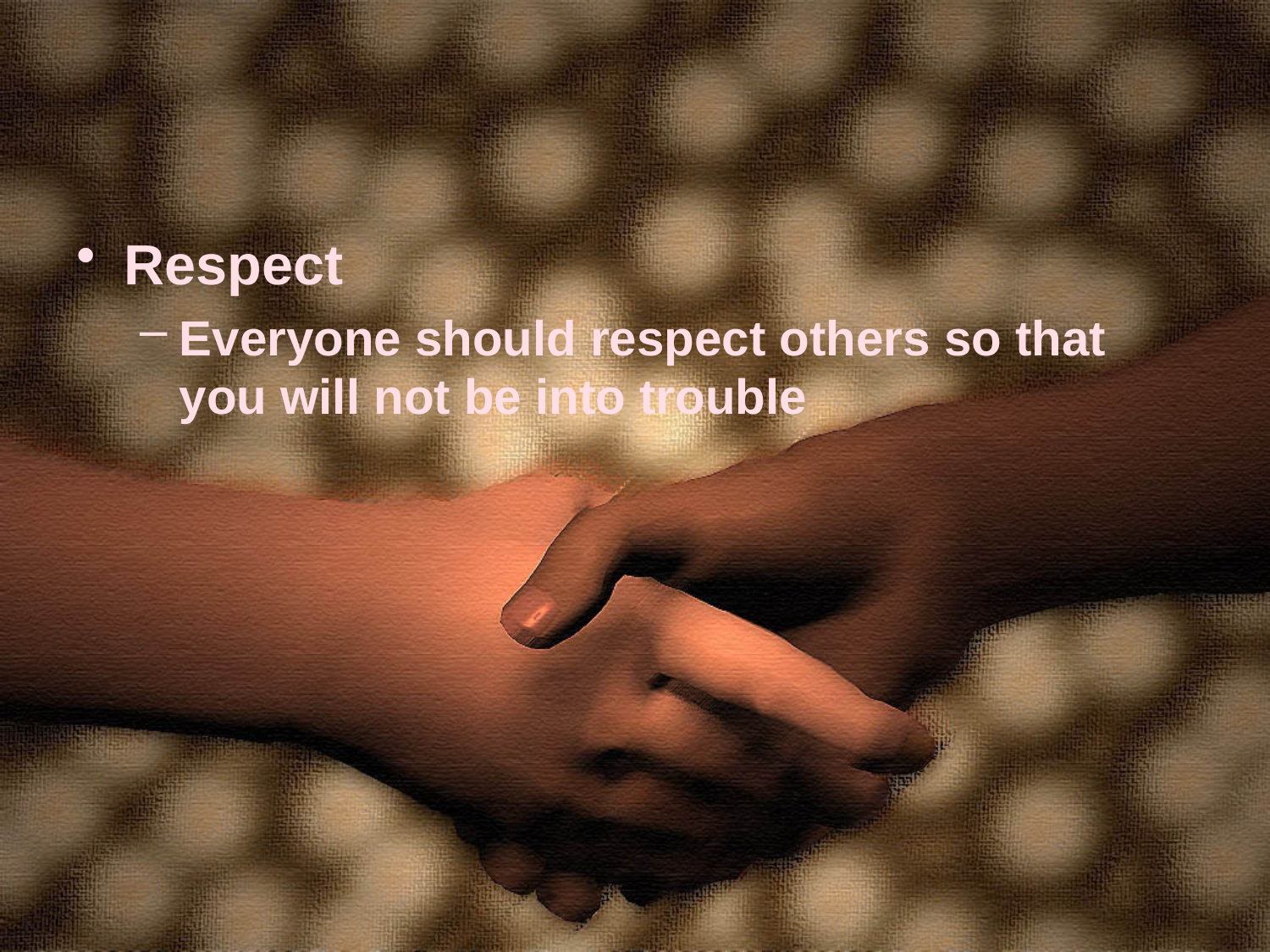

#
Respect
Everyone should respect others so that you will not be into trouble